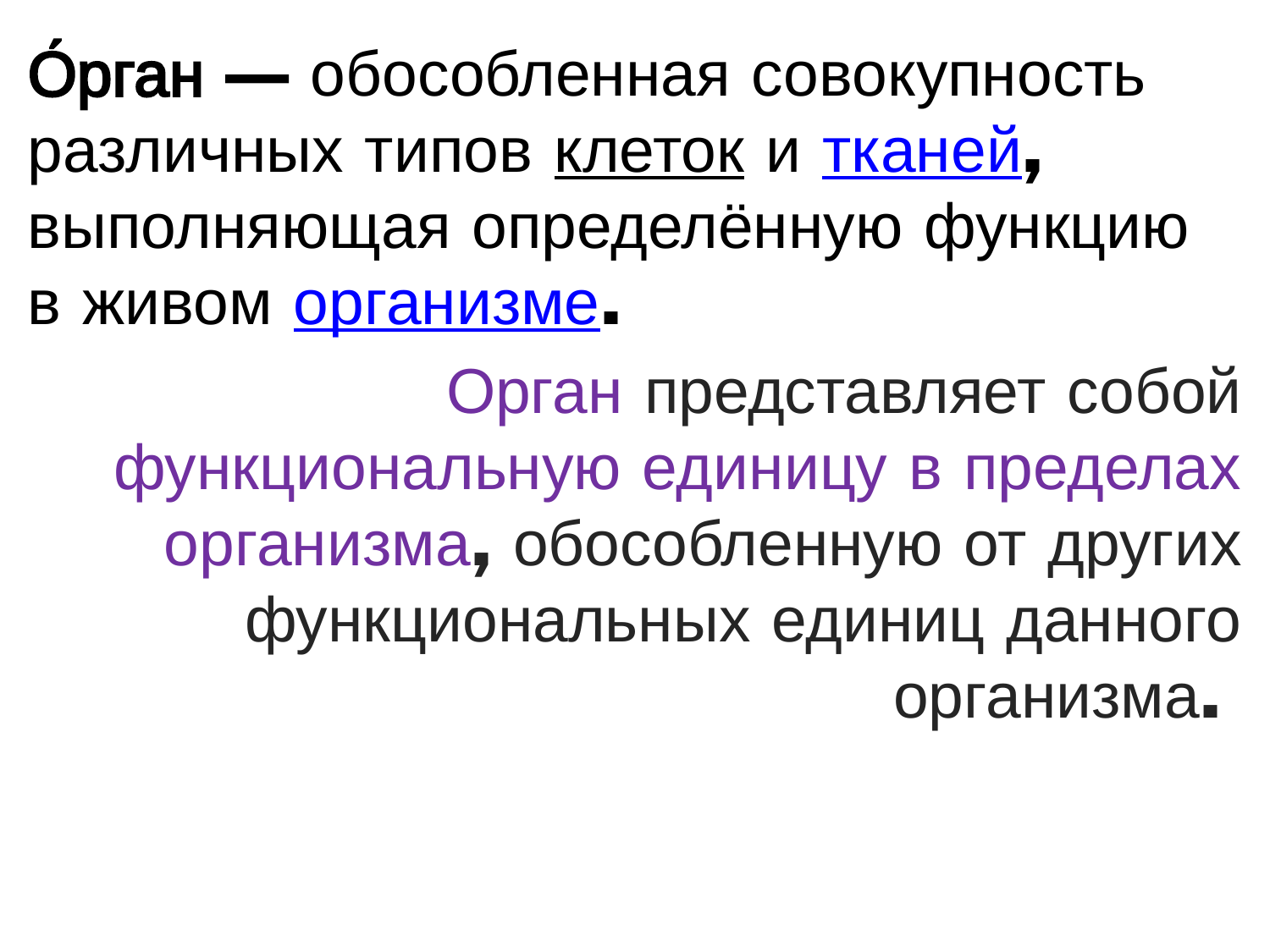

О́рган — обособленная совокупность различных типов клеток и тканей, выполняющая определённую функцию в живом организме.
Орган представляет собой функциональную единицу в пределах организма, обособленную от других функциональных единиц данного организма.
#